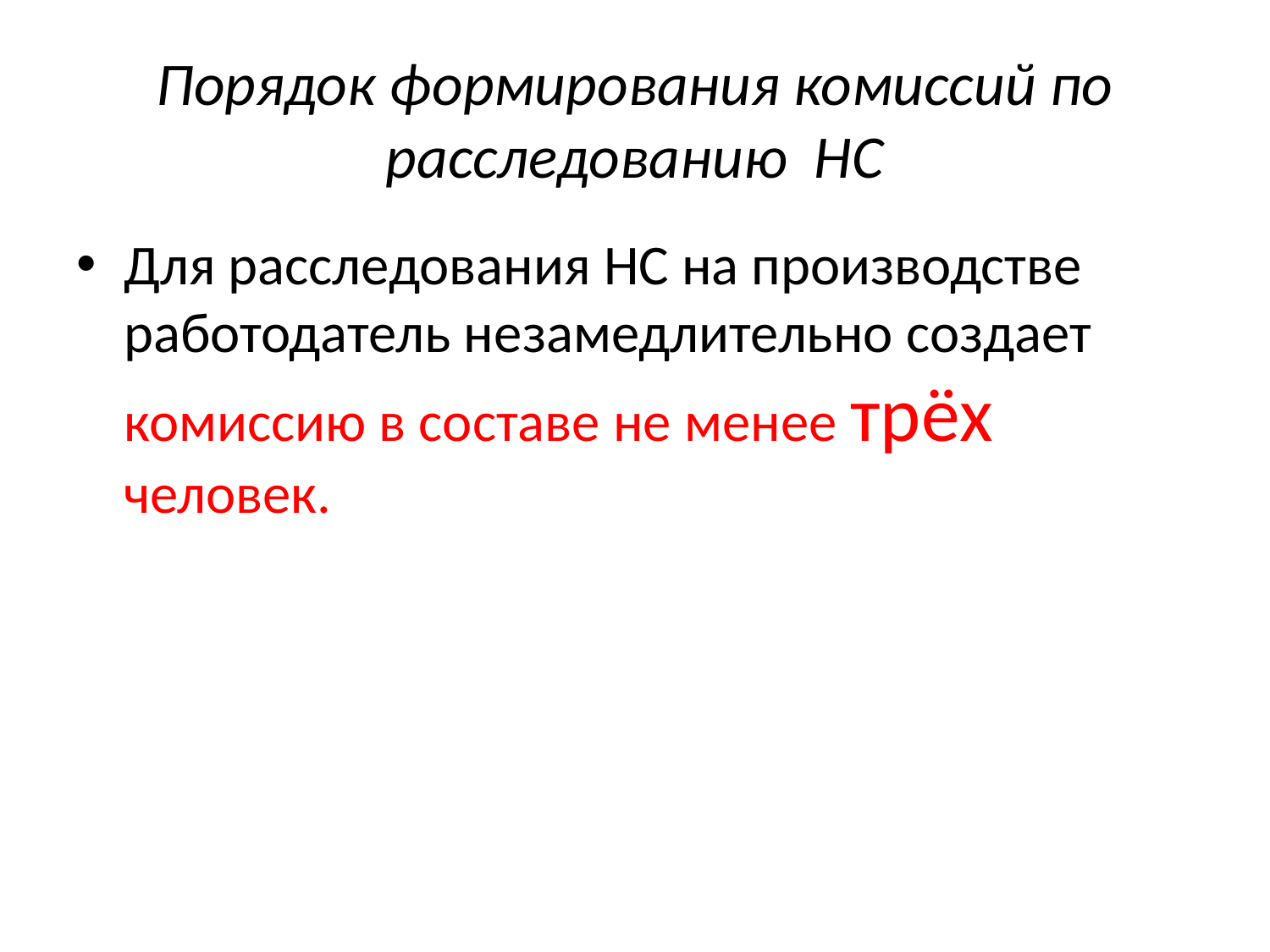

# Порядок формирования комиссий по расследованию  НС
Для расследования НС на производстве работодатель незамедлительно создает комиссию в составе не менее трёх человек.